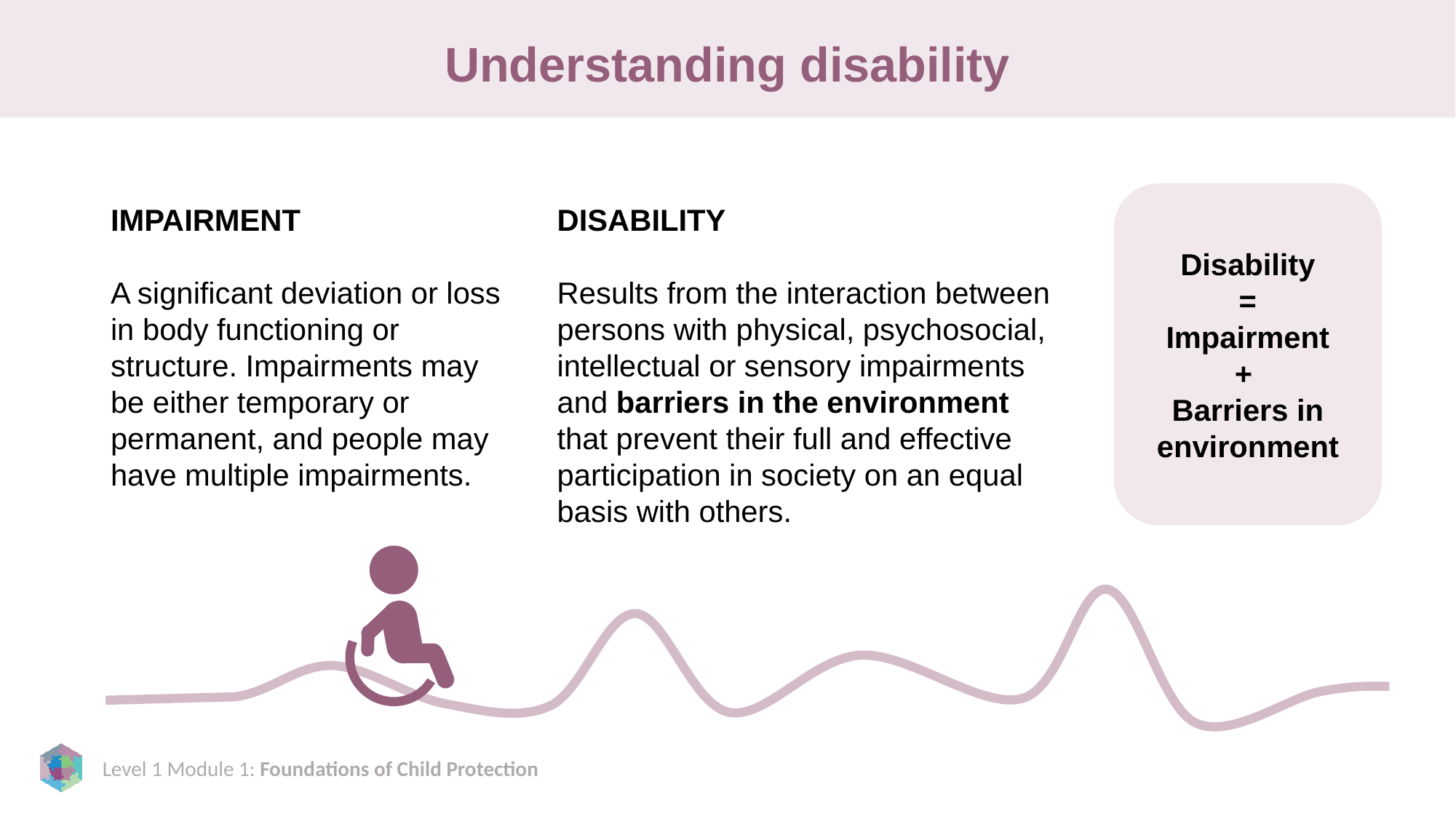

# Understanding disability
Disability
=
Impairment
+
Barriers in environment
IMPAIRMENT

A significant deviation or loss in body functioning or structure. Impairments may be either temporary or permanent, and people may have multiple impairments.
DISABILITY

Results from the interaction between persons with physical, psychosocial, intellectual or sensory impairments and barriers in the environment that prevent their full and effective participation in society on an equal basis with others.